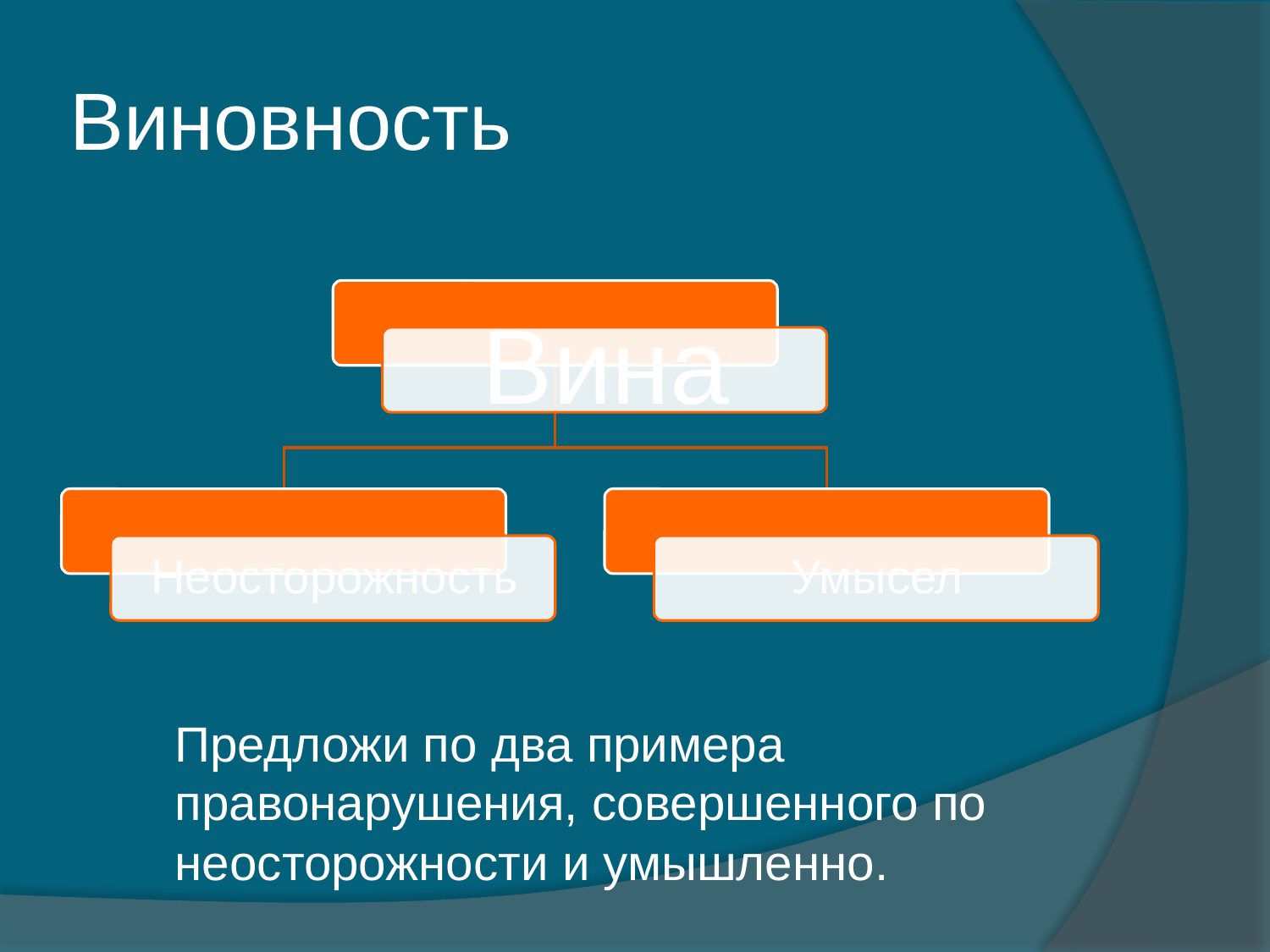

# Виновность
Вина
Неосторожность
Умысел
	Предложи по два примера правонарушения, совершенного по неосторожности и умышленно.